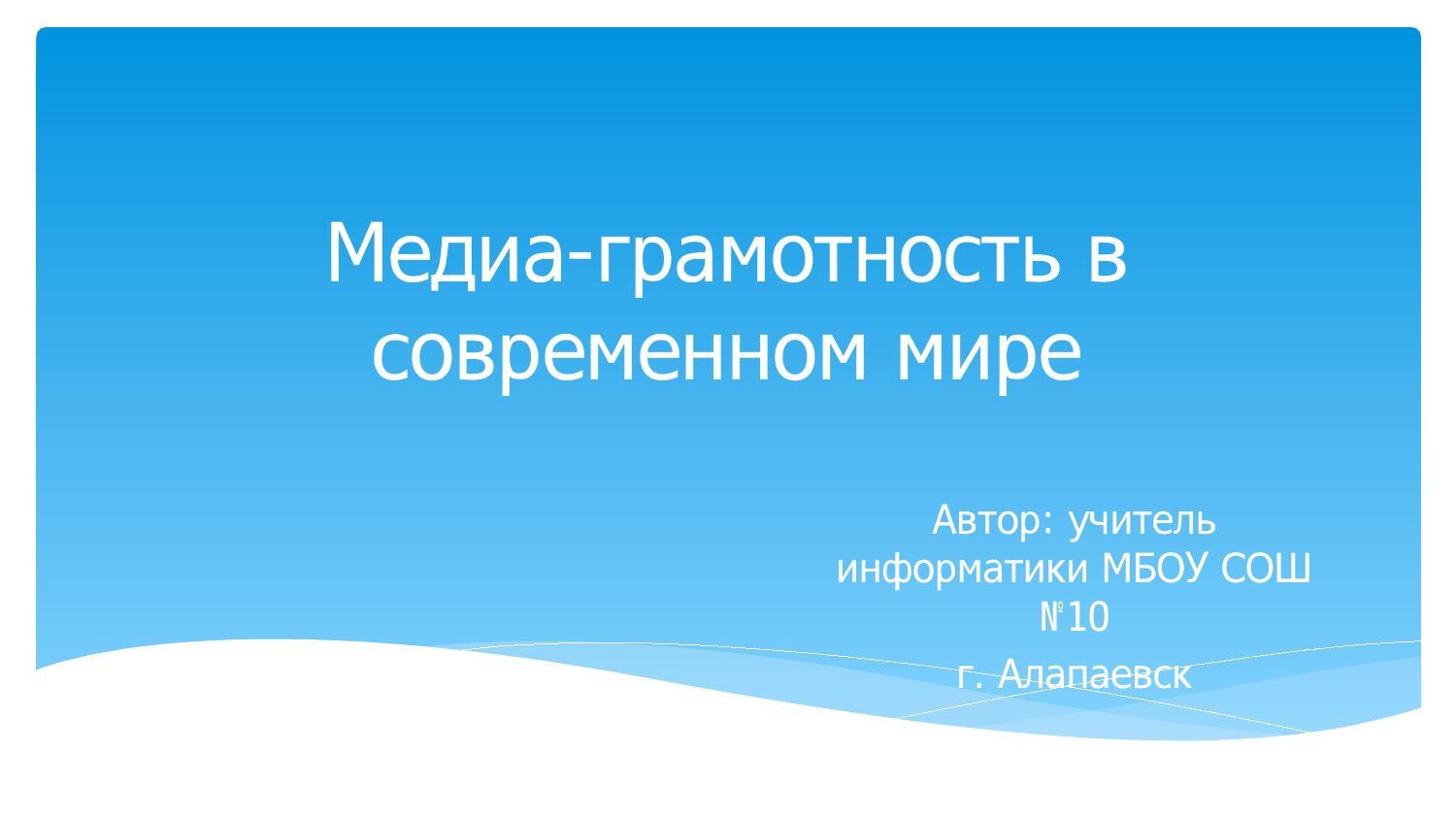

# Медиа-грамотность в современном мире
Автор: учитель информатики МБОУ СОШ №10
г. Алапаевск